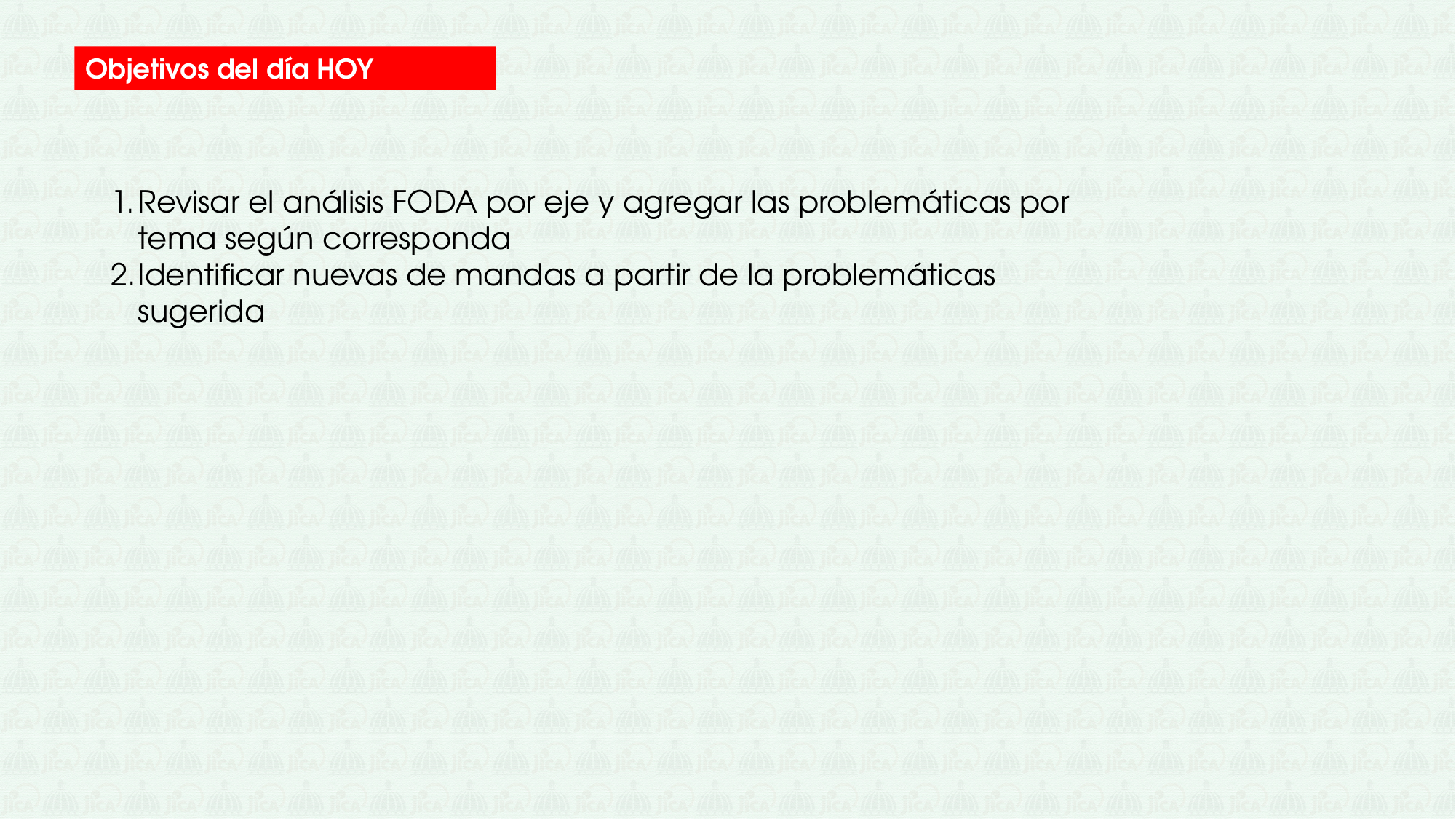

Objetivos del día HOY
Revisar el análisis FODA por eje y agregar las problemáticas por tema según corresponda
Identificar nuevas de mandas a partir de la problemáticas sugerida